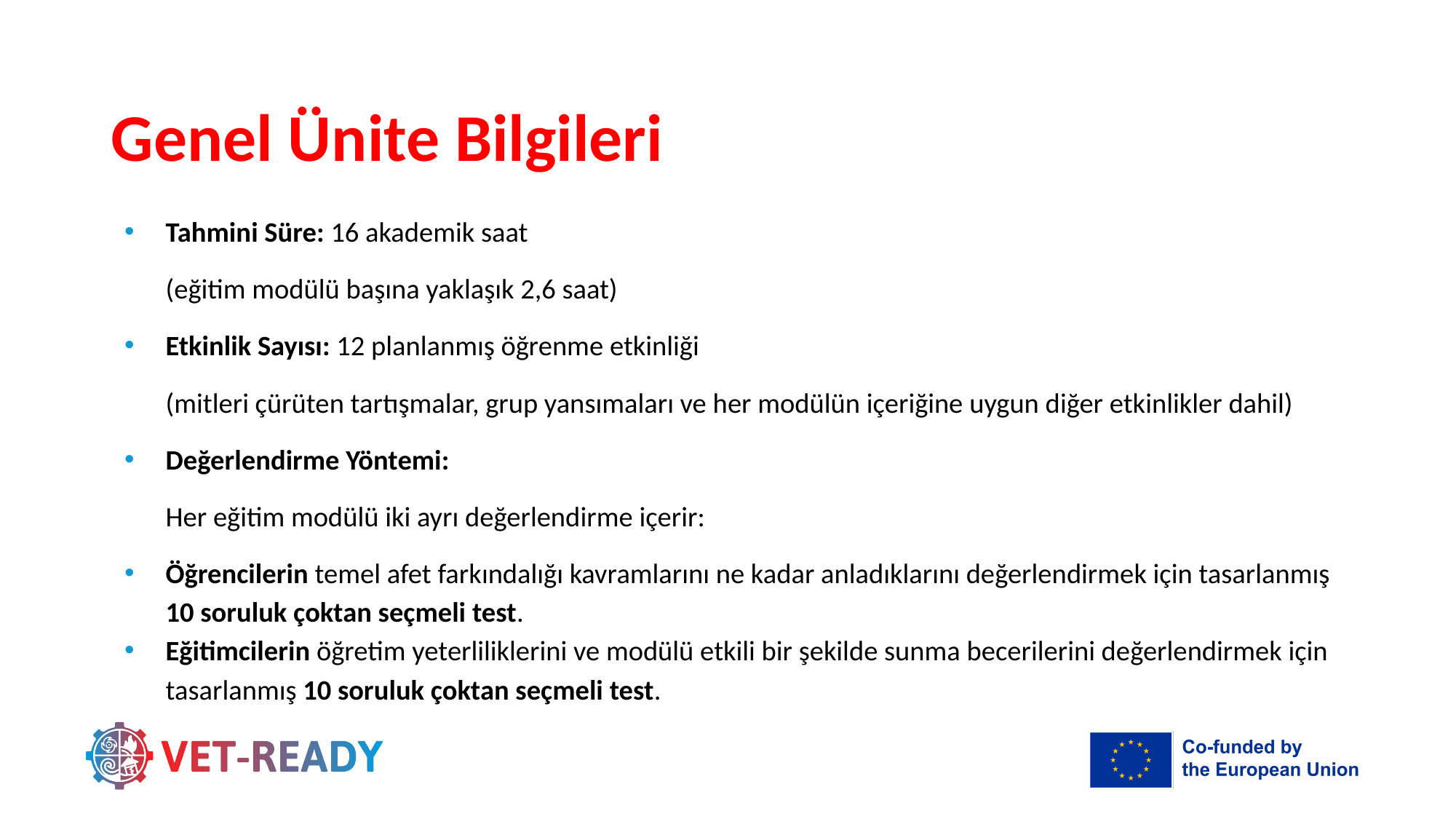

# Genel Ünite Bilgileri
Tahmini Süre: 16 akademik saat
(eğitim modülü başına yaklaşık 2,6 saat)
Etkinlik Sayısı: 12 planlanmış öğrenme etkinliği
(mitleri çürüten tartışmalar, grup yansımaları ve her modülün içeriğine uygun diğer etkinlikler dahil)
Değerlendirme Yöntemi:
Her eğitim modülü iki ayrı değerlendirme içerir:
Öğrencilerin temel afet farkındalığı kavramlarını ne kadar anladıklarını değerlendirmek için tasarlanmış 10 soruluk çoktan seçmeli test.
Eğitimcilerin öğretim yeterliliklerini ve modülü etkili bir şekilde sunma becerilerini değerlendirmek için tasarlanmış 10 soruluk çoktan seçmeli test.